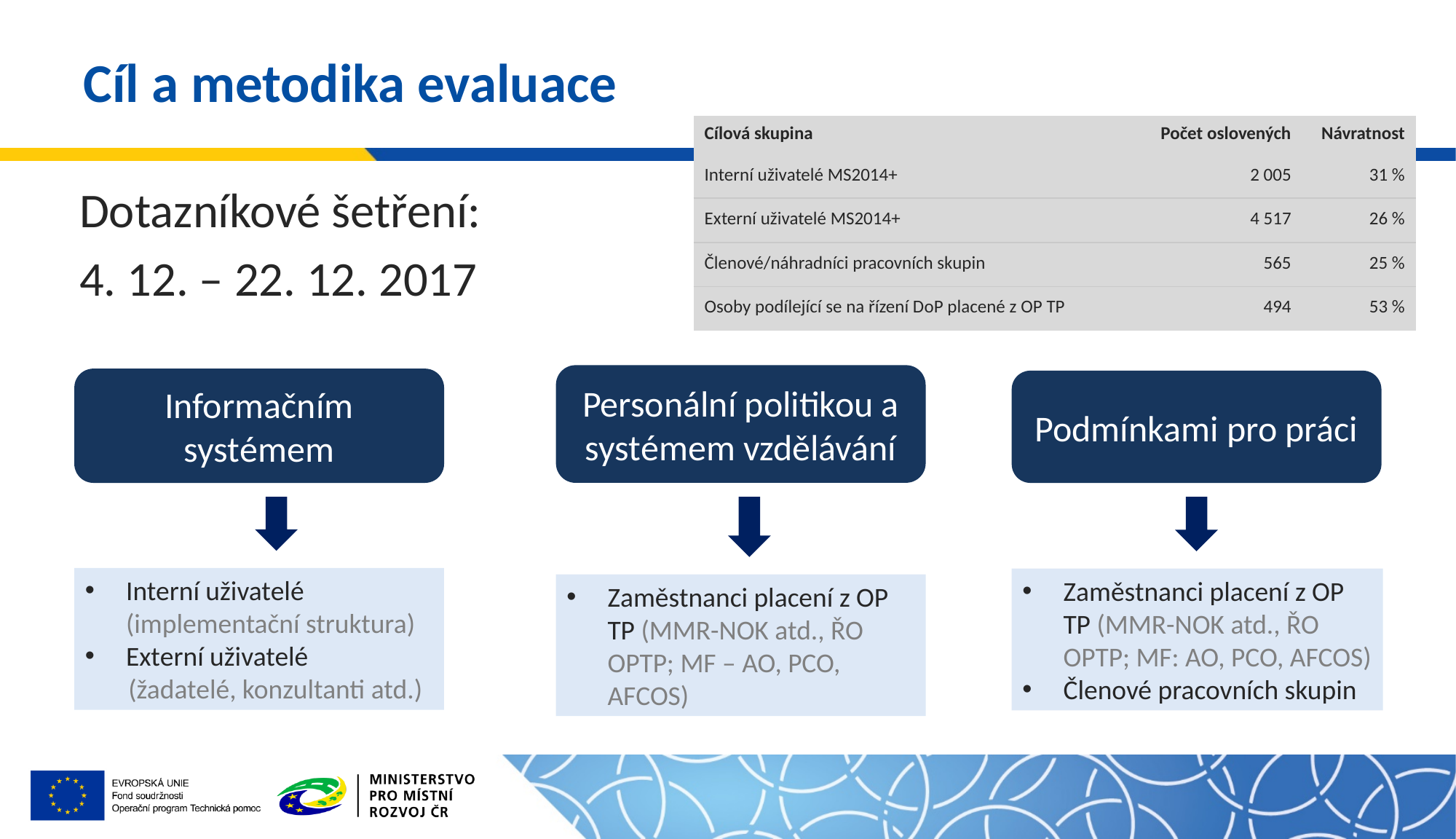

# Cíl a metodika evaluace
| Cílová skupina | Počet oslovených | Návratnost |
| --- | --- | --- |
| Interní uživatelé MS2014+ | 2 005 | 31 % |
| Externí uživatelé MS2014+ | 4 517 | 26 % |
| Členové/náhradníci pracovních skupin | 565 | 25 % |
| Osoby podílející se na řízení DoP placené z OP TP | 494 | 53 % |
Dotazníkové šetření:
4. 12. – 22. 12. 2017
Personální politikou a systémem vzdělávání
Informačním systémem
Podmínkami pro práci

Interní uživatelé (implementační struktura)
Externí uživatelé
       (žadatelé, konzultanti atd.)
Zaměstnanci placení z OP TP (MMR-NOK atd., ŘO OPTP; MF: AO, PCO, AFCOS)
Členové pracovních skupin
Zaměstnanci placení z OP TP (MMR-NOK atd., ŘO OPTP; MF – AO, PCO, AFCOS)